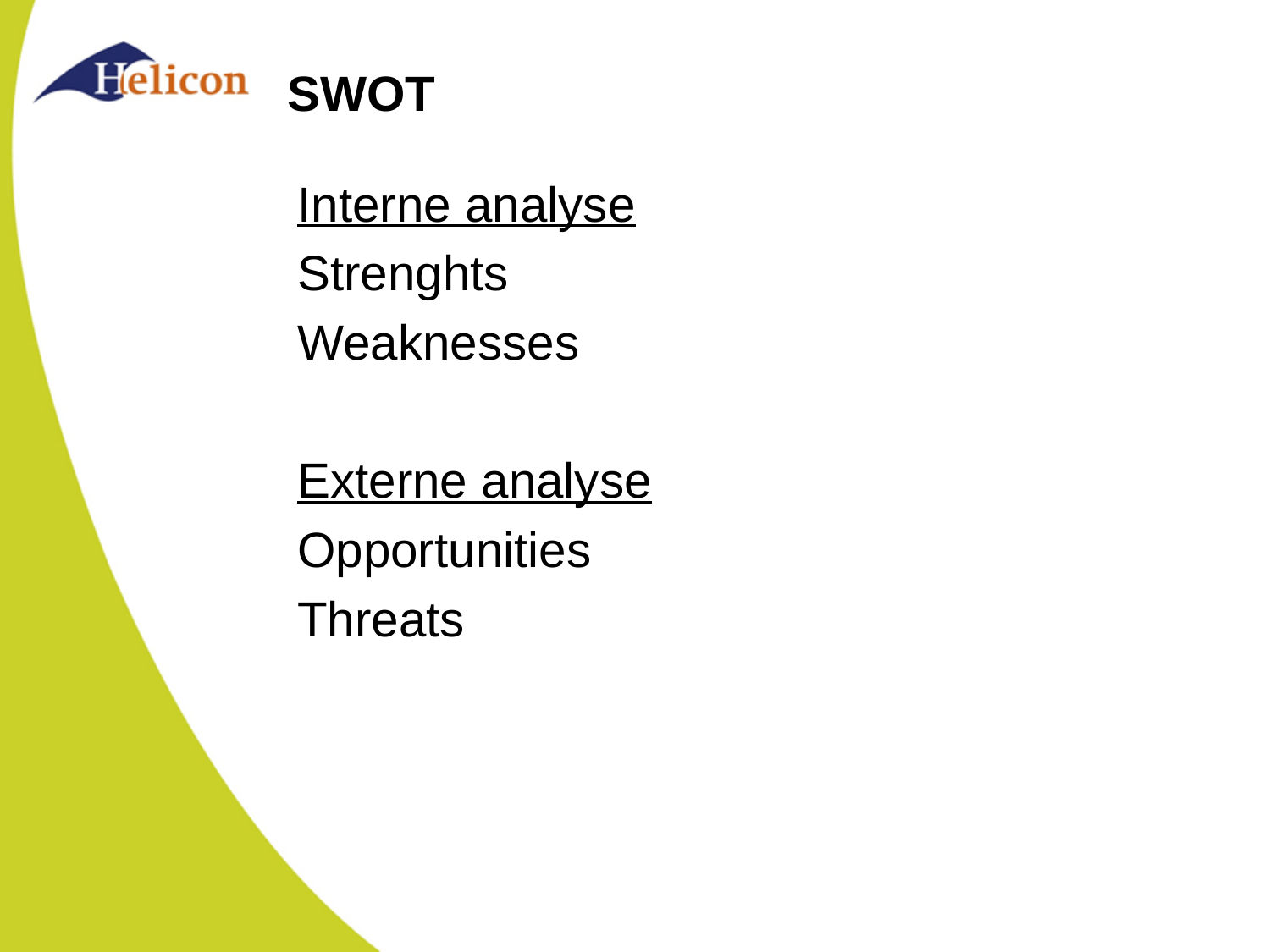

# SWOT
Interne analyse
Strenghts
Weaknesses

Externe analyse
Opportunities
Threats